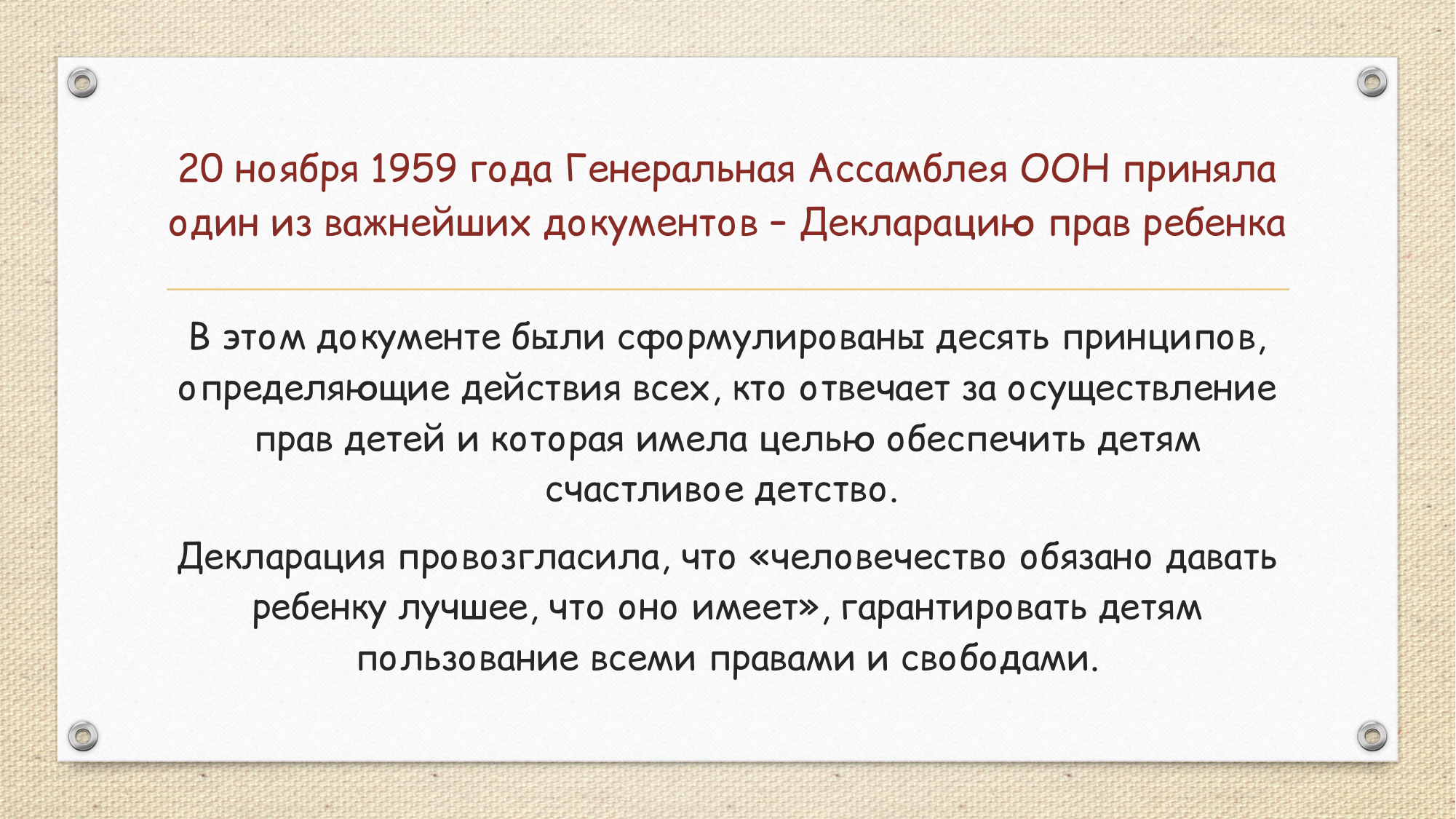

# 20 ноября 1959 года Генеральная Ассамблея ООН приняла один из важнейших документов – Декларацию прав ребенка
В этом документе были сформулированы десять принципов, определяющие действия всех, кто отвечает за осуществление прав детей и которая имела целью обеспечить детям счастливое детство.
Декларация провозгласила, что «человечество обязано давать ребенку лучшее, что оно имеет», гарантировать детям пользование всеми правами и свободами.